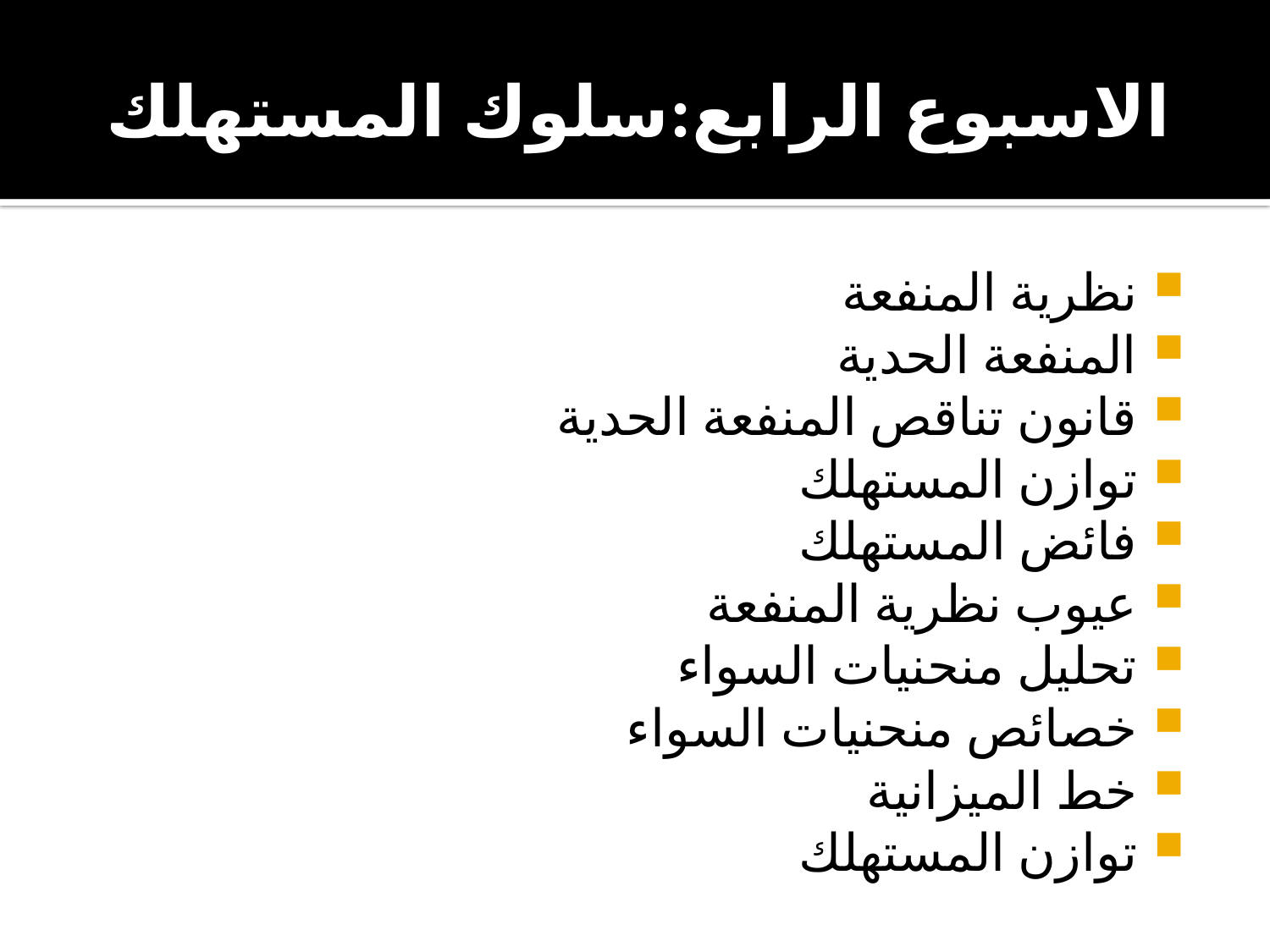

# الاسبوع الرابع:سلوك المستهلك
نظرية المنفعة
المنفعة الحدية
قانون تناقص المنفعة الحدية
توازن المستهلك
فائض المستهلك
عيوب نظرية المنفعة
تحليل منحنيات السواء
خصائص منحنيات السواء
خط الميزانية
توازن المستهلك